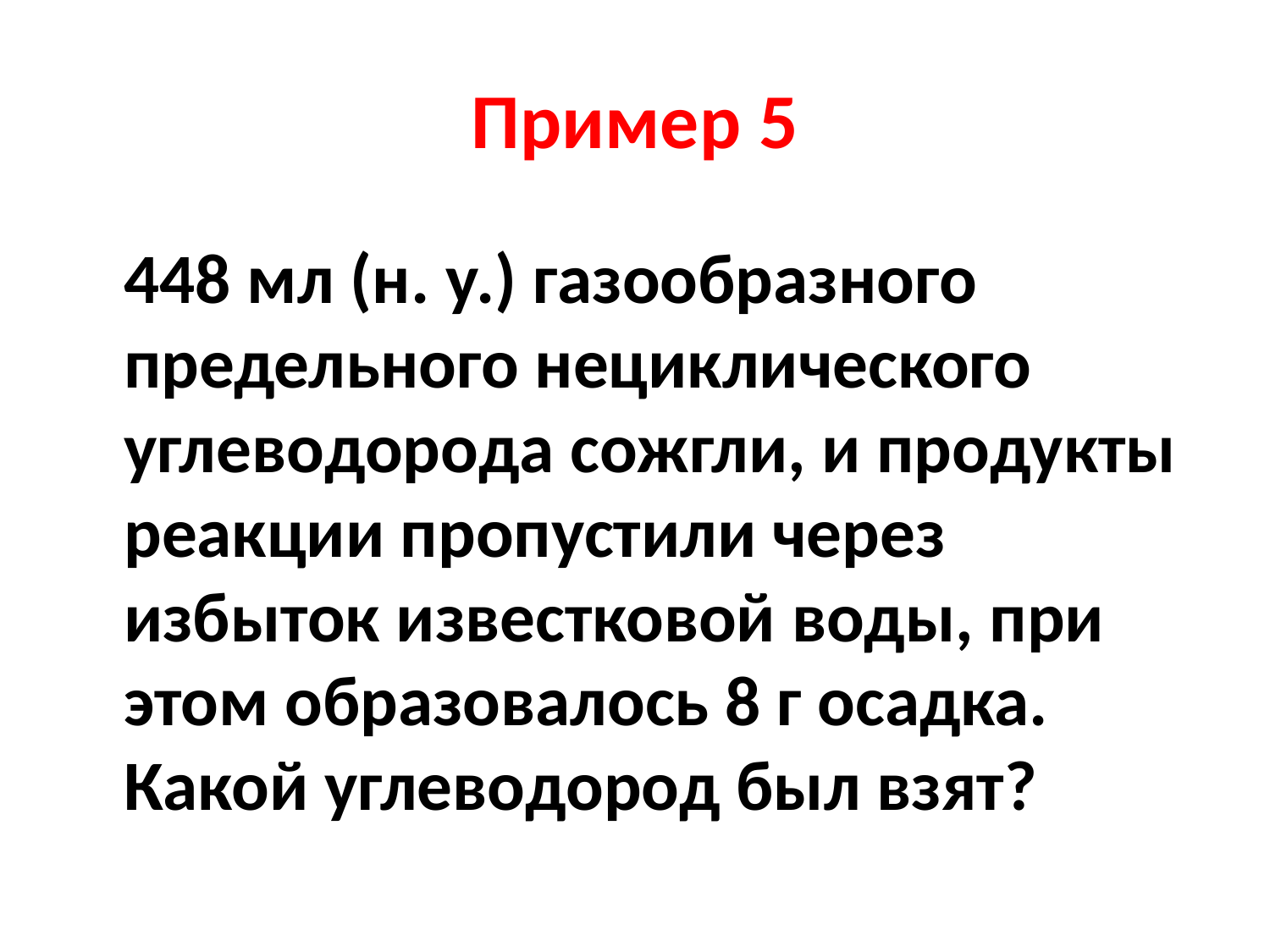

# Пример 5
448 мл (н. у.) газообразного предельного нециклического углеводорода сожгли, и продукты реакции пропустили через избыток известковой воды, при этом образовалось 8 г осадка. Какой углеводород был взят?